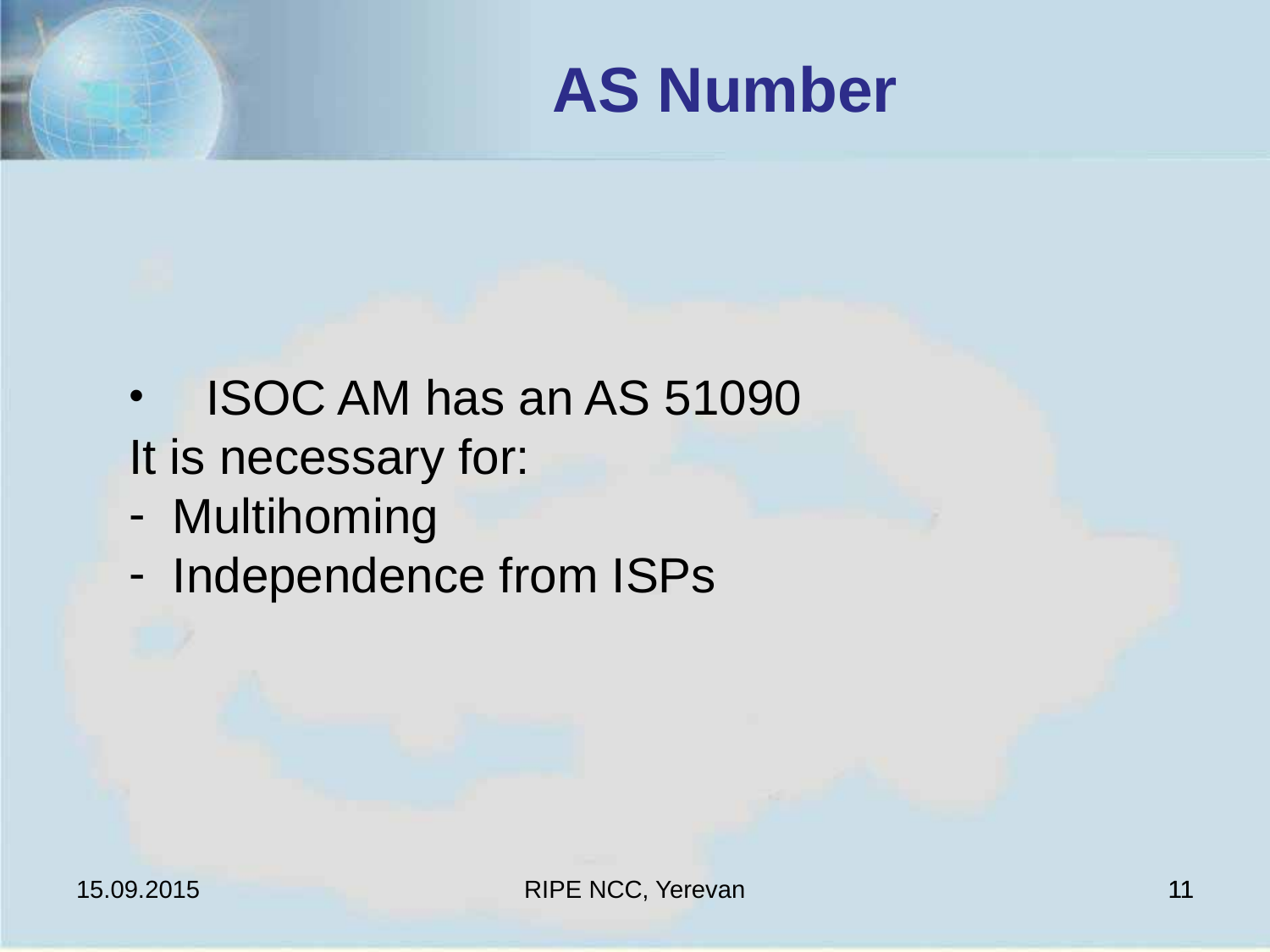

AS Number
    ISOC AM has an AS 51090
It is necessary for:
 Multihoming
 Independence from ISPs
15.09.2015
RIPE NCC, Yerevan
11
11